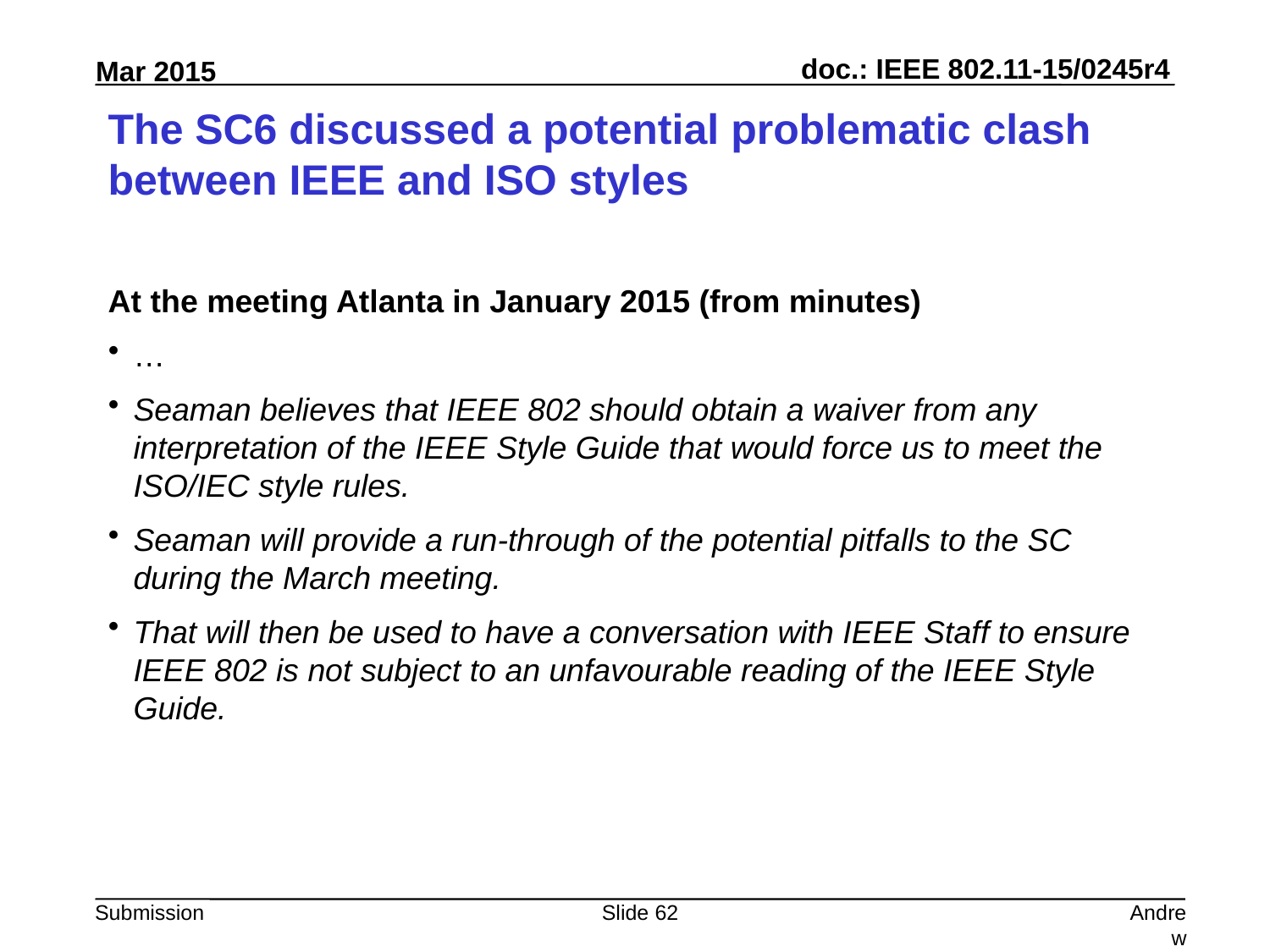

# The SC6 discussed a potential problematic clash between IEEE and ISO styles
At the meeting Atlanta in January 2015 (from minutes)
…
Seaman believes that IEEE 802 should obtain a waiver from any interpretation of the IEEE Style Guide that would force us to meet the ISO/IEC style rules.
Seaman will provide a run-through of the potential pitfalls to the SC  during the March meeting.
That will then be used to have a conversation with IEEE Staff to ensure IEEE 802 is not subject to an unfavourable reading of the IEEE Style Guide.
Slide 62
Andrew Myles, Cisco